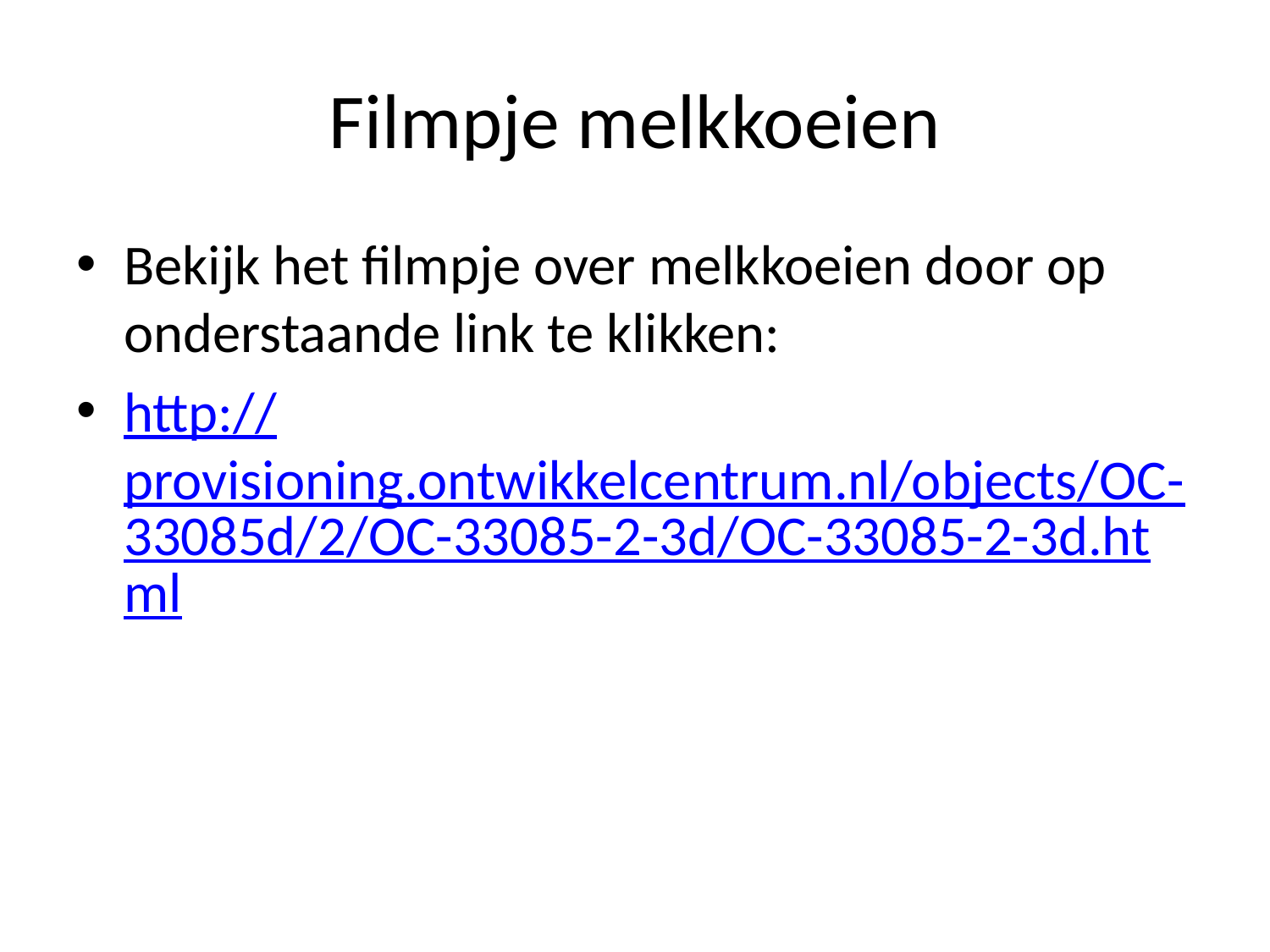

# Filmpje melkkoeien
Bekijk het filmpje over melkkoeien door op onderstaande link te klikken:
http://provisioning.ontwikkelcentrum.nl/objects/OC-33085d/2/OC-33085-2-3d/OC-33085-2-3d.html